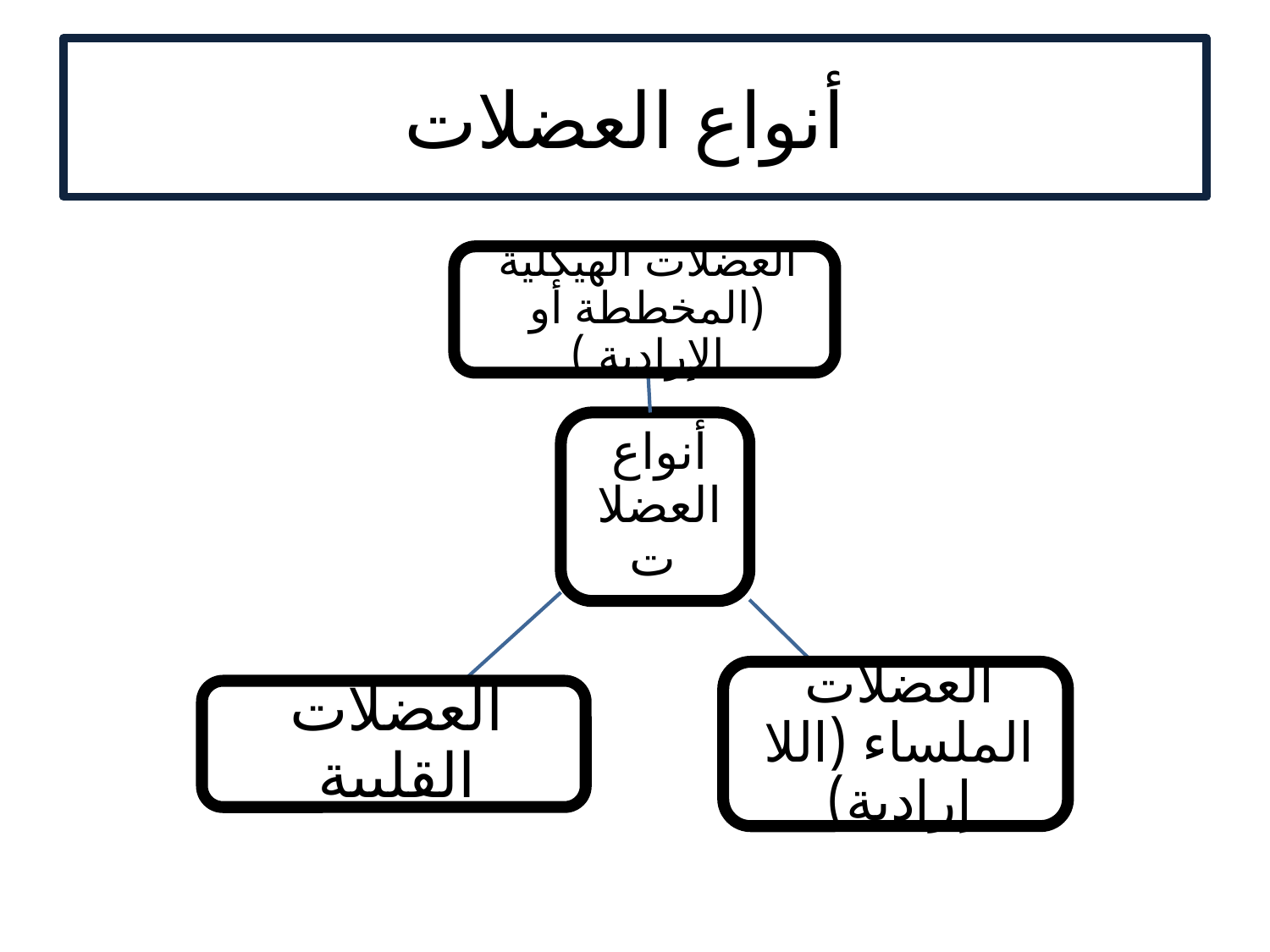

# أنواع العضلات
أنواع العضلات
العضلات الهيكلية (المخططة أو الإرادية )
العضلات الملساء (اللا إرادية)
العضلات القلبية